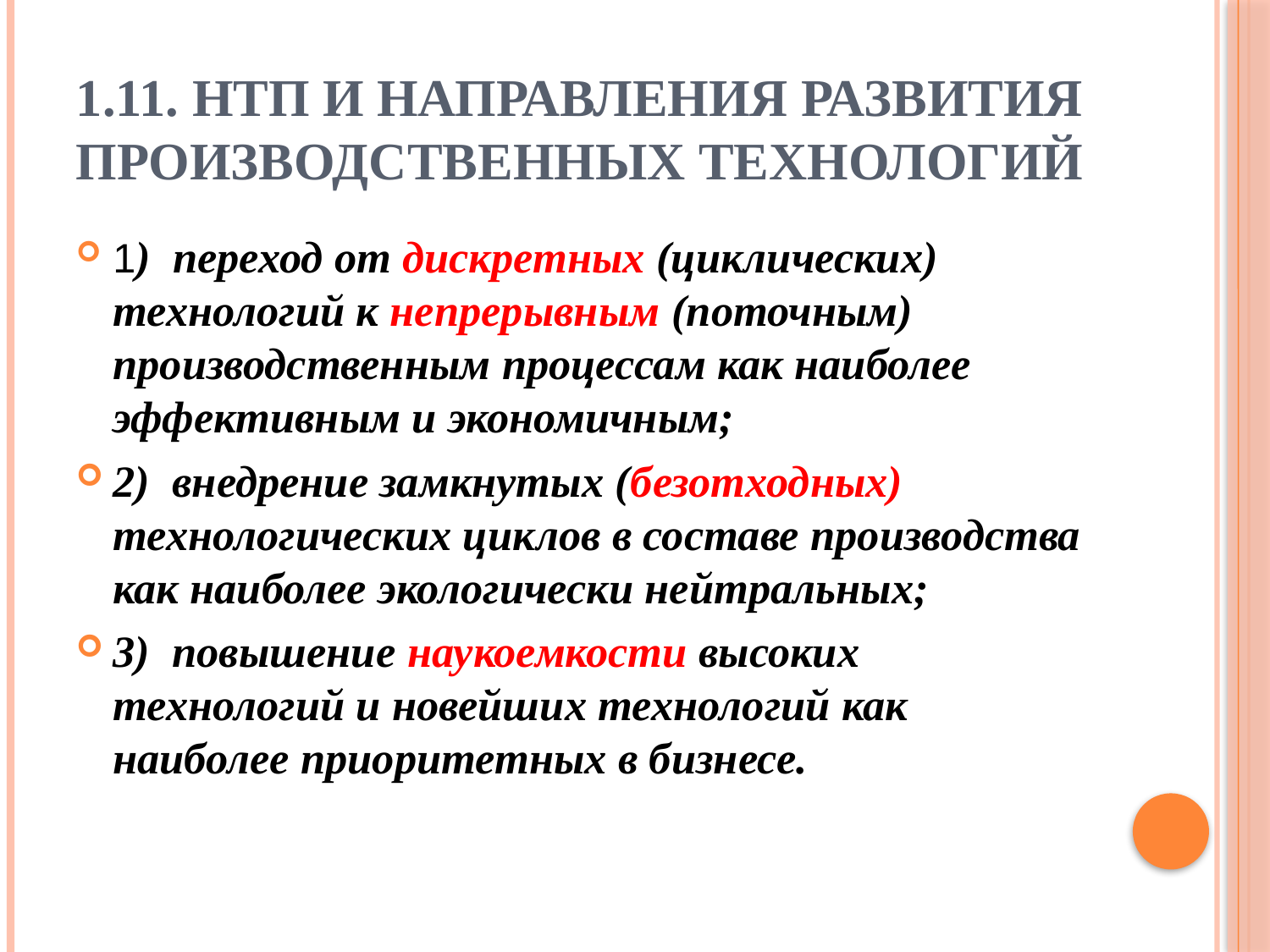

# 1.11. НТП и направления развития производственных технологий
1)  переход от дискретных (циклических) технологий к непрерывным (поточным) производственным процессам как наиболее эффективным и экономичным;
2)  внедрение замкнутых (безотходных) технологических циклов в составе производства как наиболее экологически нейтральных;
3)  повышение наукоемкости высоких технологий и новейших технологий как наиболее приоритетных в бизнесе.